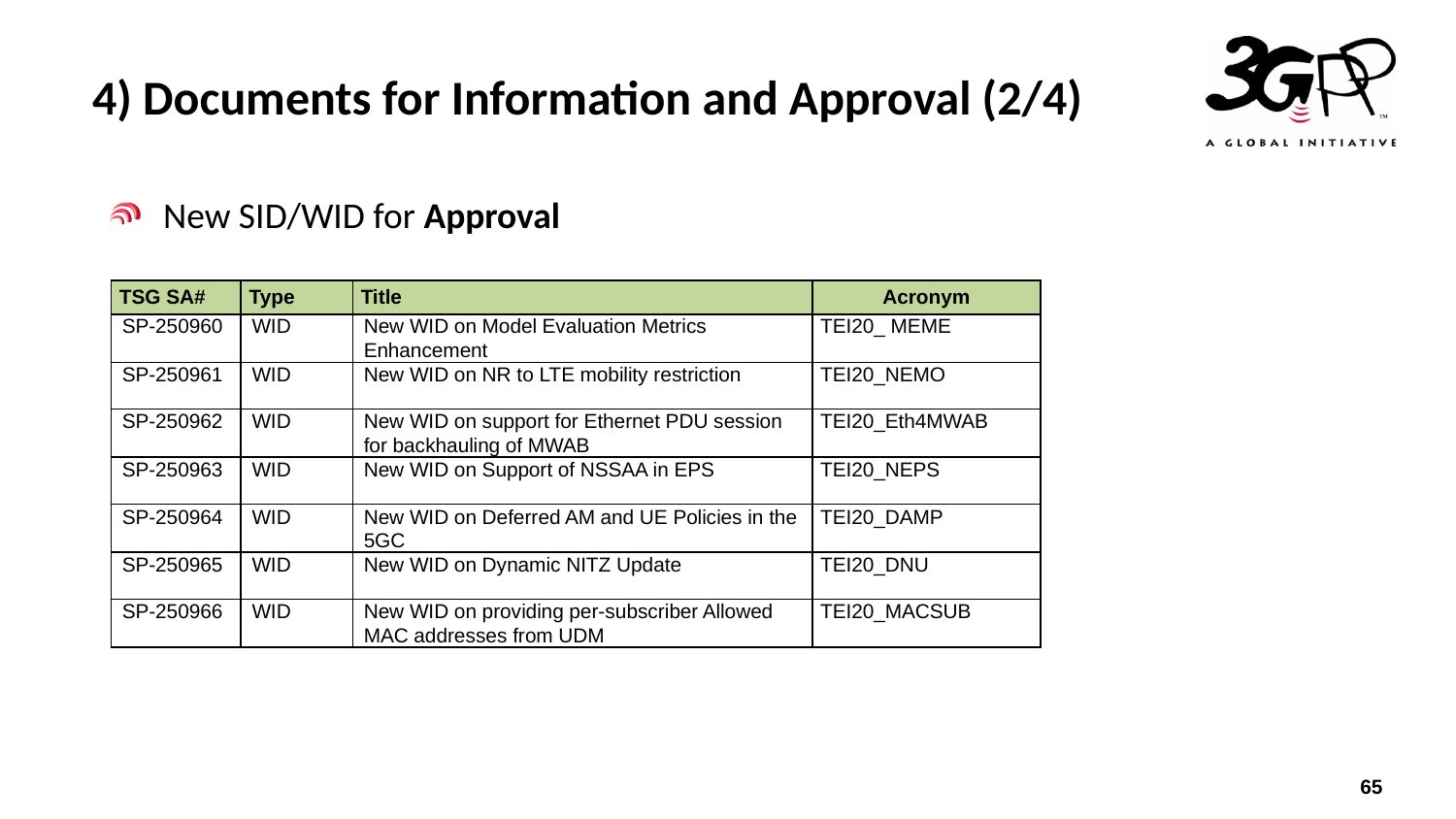

# 4) Documents for Information and Approval (2/4)
New SID/WID for Approval

| TSG SA# | Type | Title | Acronym |
| --- | --- | --- | --- |
| SP-250960 | WID | New WID on Model Evaluation Metrics Enhancement | TEI20\_ MEME |
| SP-250961 | WID | New WID on NR to LTE mobility restriction | TEI20\_NEMO |
| SP-250962 | WID | New WID on support for Ethernet PDU session for backhauling of MWAB | TEI20\_Eth4MWAB |
| SP-250963 | WID | New WID on Support of NSSAA in EPS | TEI20\_NEPS |
| SP-250964 | WID | New WID on Deferred AM and UE Policies in the 5GC | TEI20\_DAMP |
| SP-250965 | WID | New WID on Dynamic NITZ Update | TEI20\_DNU |
| SP-250966 | WID | New WID on providing per-subscriber Allowed MAC addresses from UDM | TEI20\_MACSUB |